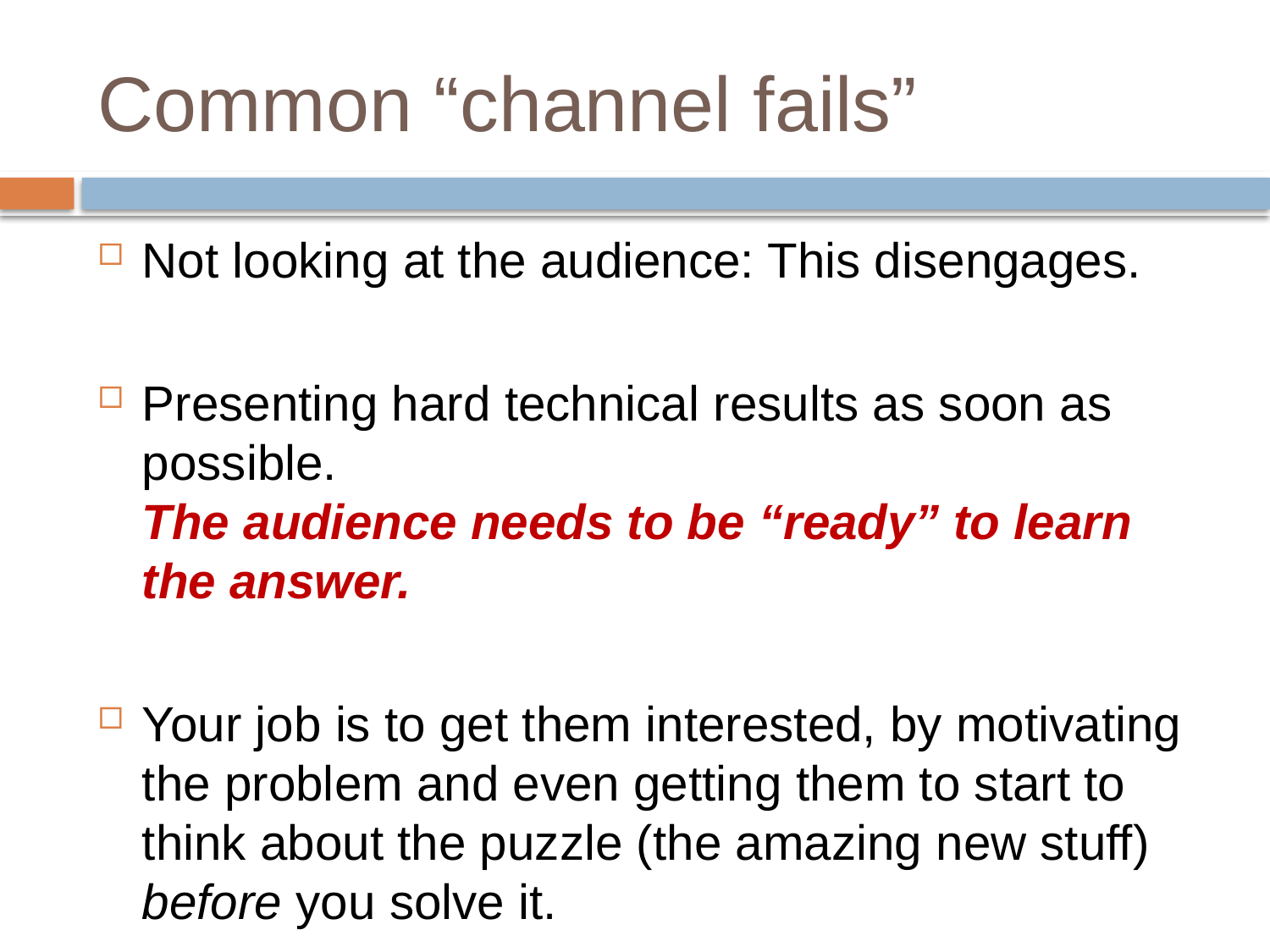

# Common “channel fails”
Not looking at the audience: This disengages.

Presenting hard technical results as soon as possible.
The audience needs to be “ready” to learn the answer.

Your job is to get them interested, by motivating the problem and even getting them to start to think about the puzzle (the amazing new stuff) before you solve it.